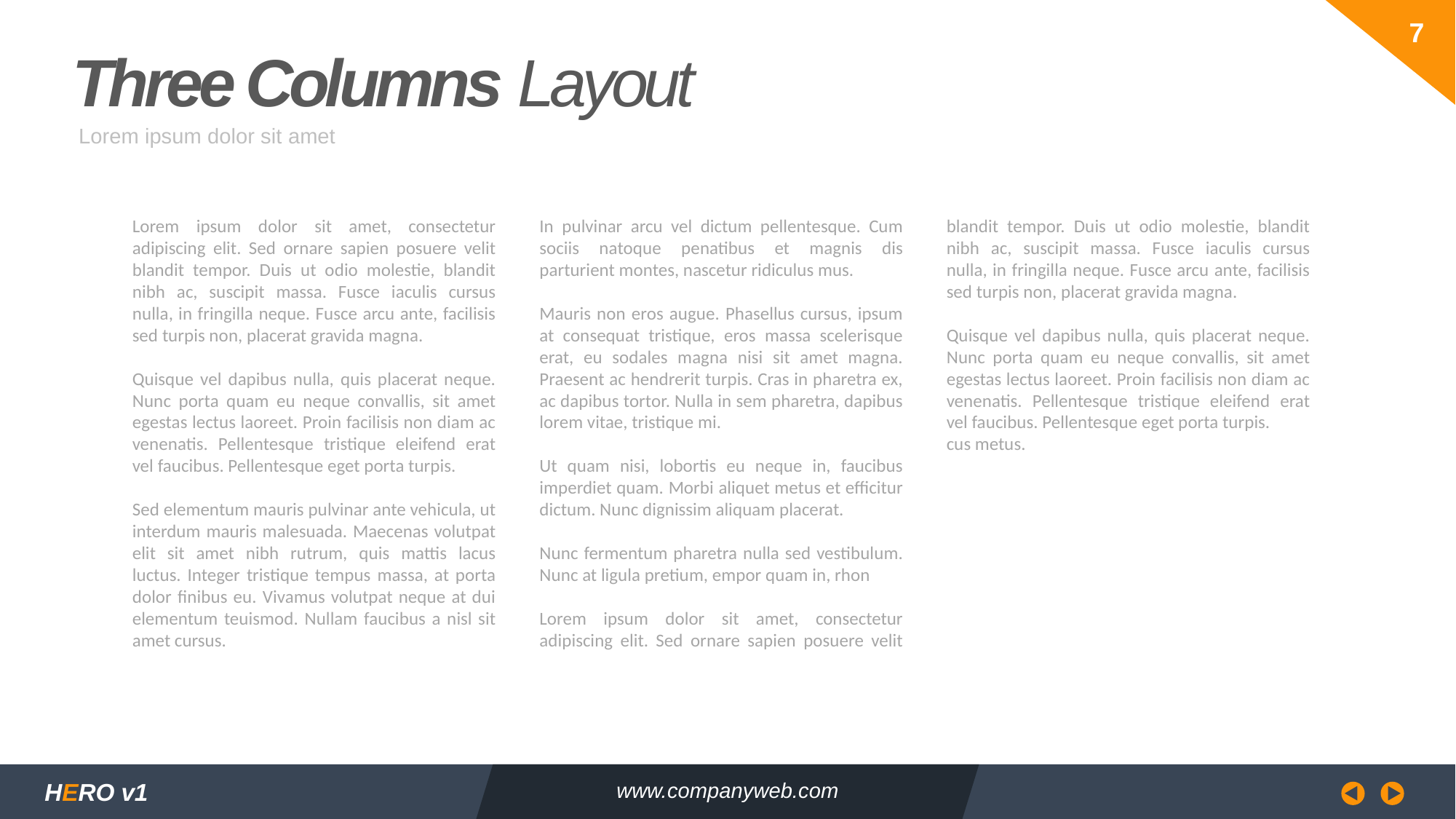

Three Columns Layout
Lorem ipsum dolor sit amet
Lorem ipsum dolor sit amet, consectetur adipiscing elit. Sed ornare sapien posuere velit blandit tempor. Duis ut odio molestie, blandit nibh ac, suscipit massa. Fusce iaculis cursus nulla, in fringilla neque. Fusce arcu ante, facilisis sed turpis non, placerat gravida magna.

Quisque vel dapibus nulla, quis placerat neque. Nunc porta quam eu neque convallis, sit amet egestas lectus laoreet. Proin facilisis non diam ac venenatis. Pellentesque tristique eleifend erat vel faucibus. Pellentesque eget porta turpis.

Sed elementum mauris pulvinar ante vehicula, ut interdum mauris malesuada. Maecenas volutpat elit sit amet nibh rutrum, quis mattis lacus luctus. Integer tristique tempus massa, at porta dolor finibus eu. Vivamus volutpat neque at dui elementum teuismod. Nullam faucibus a nisl sit amet cursus.
In pulvinar arcu vel dictum pellentesque. Cum sociis natoque penatibus et magnis dis parturient montes, nascetur ridiculus mus.

Mauris non eros augue. Phasellus cursus, ipsum at consequat tristique, eros massa scelerisque erat, eu sodales magna nisi sit amet magna. Praesent ac hendrerit turpis. Cras in pharetra ex, ac dapibus tortor. Nulla in sem pharetra, dapibus lorem vitae, tristique mi.

Ut quam nisi, lobortis eu neque in, faucibus imperdiet quam. Morbi aliquet metus et efficitur dictum. Nunc dignissim aliquam placerat.

Nunc fermentum pharetra nulla sed vestibulum. Nunc at ligula pretium, empor quam in, rhon

Lorem ipsum dolor sit amet, consectetur adipiscing elit. Sed ornare sapien posuere velit blandit tempor. Duis ut odio molestie, blandit nibh ac, suscipit massa. Fusce iaculis cursus nulla, in fringilla neque. Fusce arcu ante, facilisis sed turpis non, placerat gravida magna.

Quisque vel dapibus nulla, quis placerat neque. Nunc porta quam eu neque convallis, sit amet egestas lectus laoreet. Proin facilisis non diam ac venenatis. Pellentesque tristique eleifend erat vel faucibus. Pellentesque eget porta turpis.
cus metus.